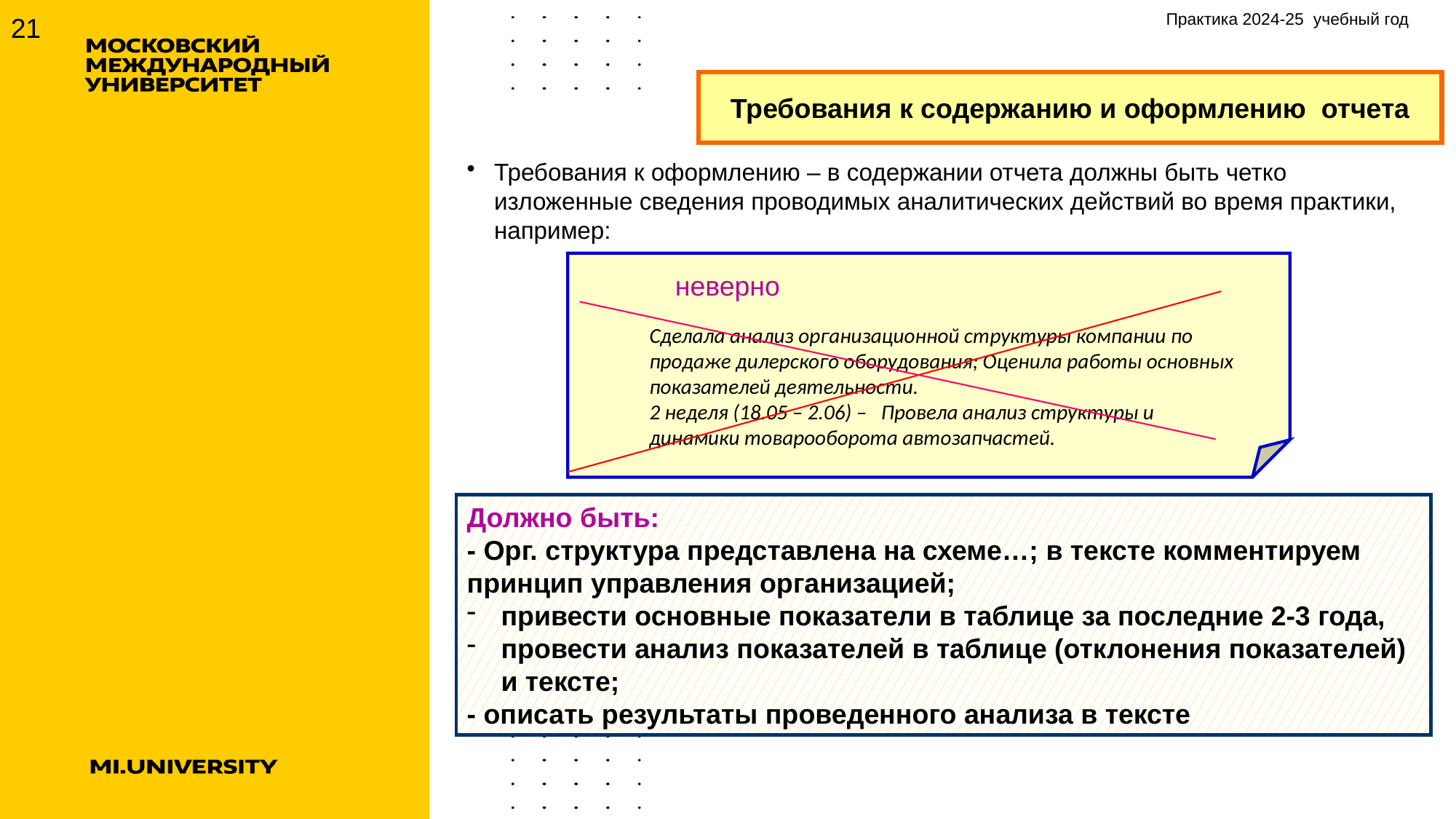

21
Практика 2024-25  учебный год
Требования к содержанию и оформлению  отчета
Требования к оформлению – в содержании отчета должны быть четко изложенные сведения проводимых аналитических действий во время практики, например:

неверно

Сделала анализ организационной структуры компании по продаже дилерского оборудования; Оценила работы основных показателей деятельности.
2 неделя (18.05 – 2.06) –   Провела анализ структуры и динамики товарооборота автозапчастей.
Должно быть:
- Орг. структура представлена на схеме…; в тексте комментируем принцип управления организацией;
привести основные показатели в таблице за последние 2-3 года,
провести анализ показателей в таблице (отклонения показателей) и тексте;
- описать результаты проведенного анализа в тексте